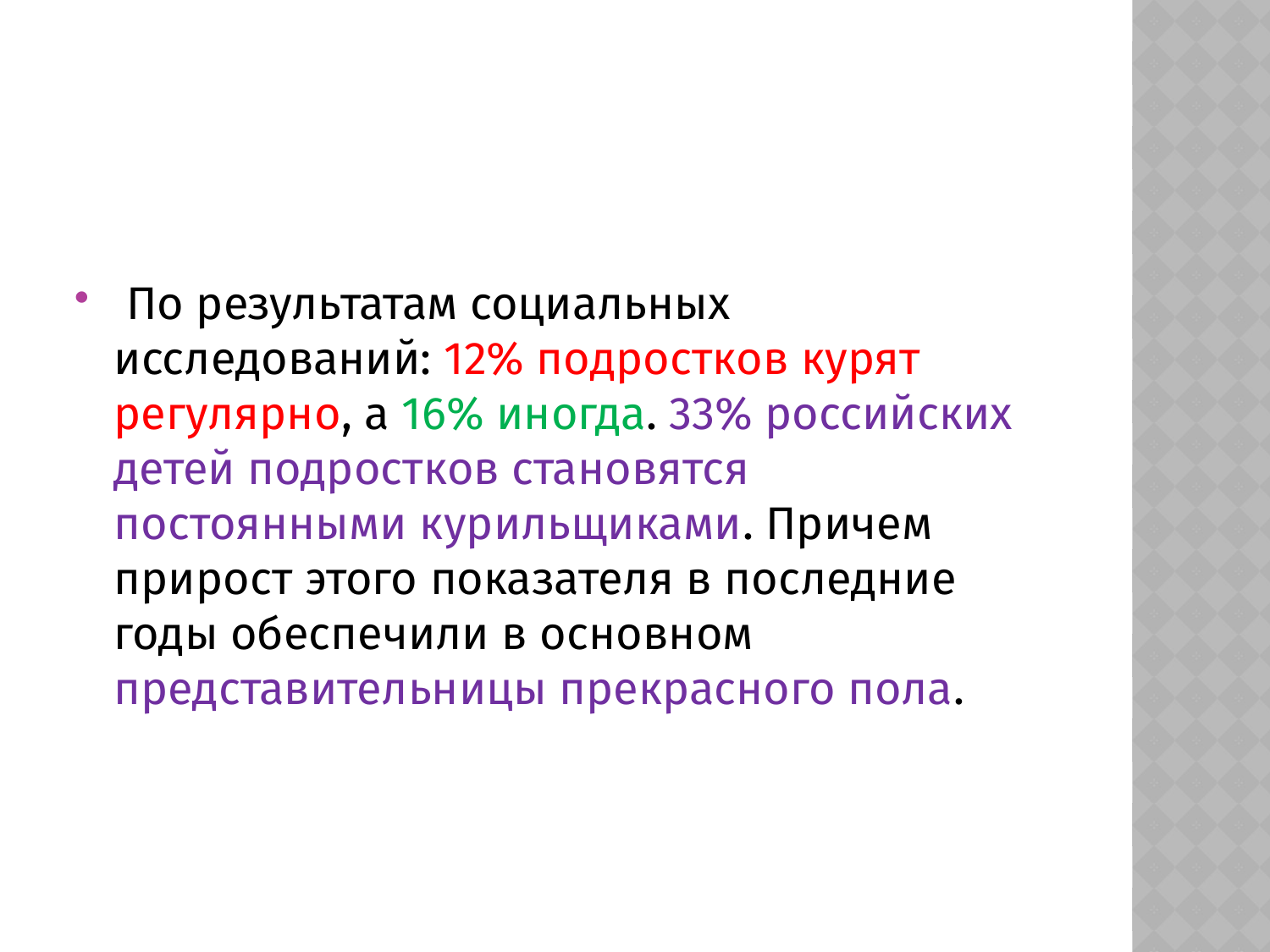

#
 По результатам социальных исследований: 12% подростков курят регулярно, а 16% иногда. 33% российских детей подростков становятся постоянными курильщиками. Причем прирост этого показателя в последние годы обеспечили в основном  представительницы прекрасного пола.